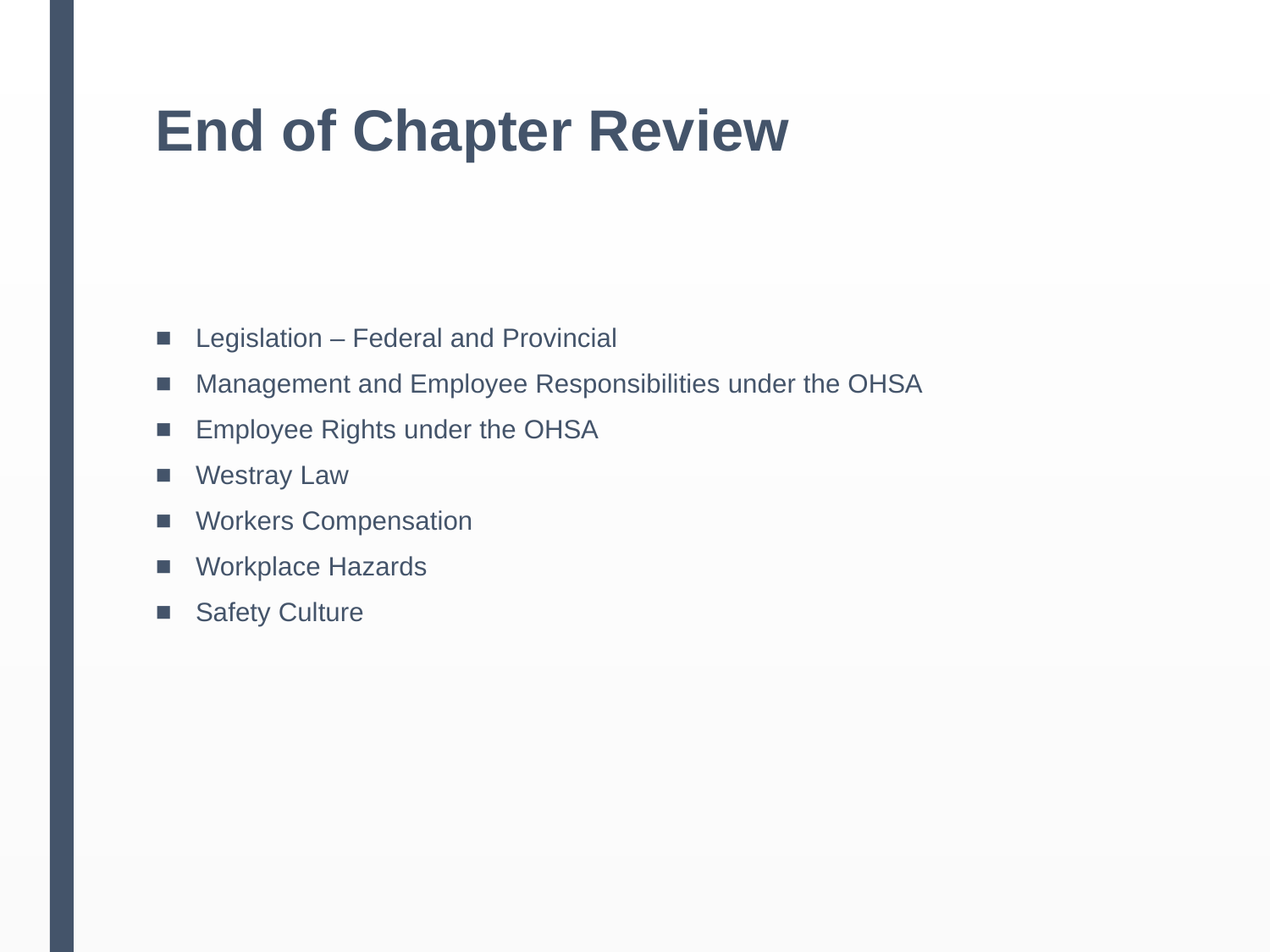

# End of Chapter Review
Legislation – Federal and Provincial
Management and Employee Responsibilities under the OHSA
Employee Rights under the OHSA
Westray Law
Workers Compensation
Workplace Hazards
Safety Culture